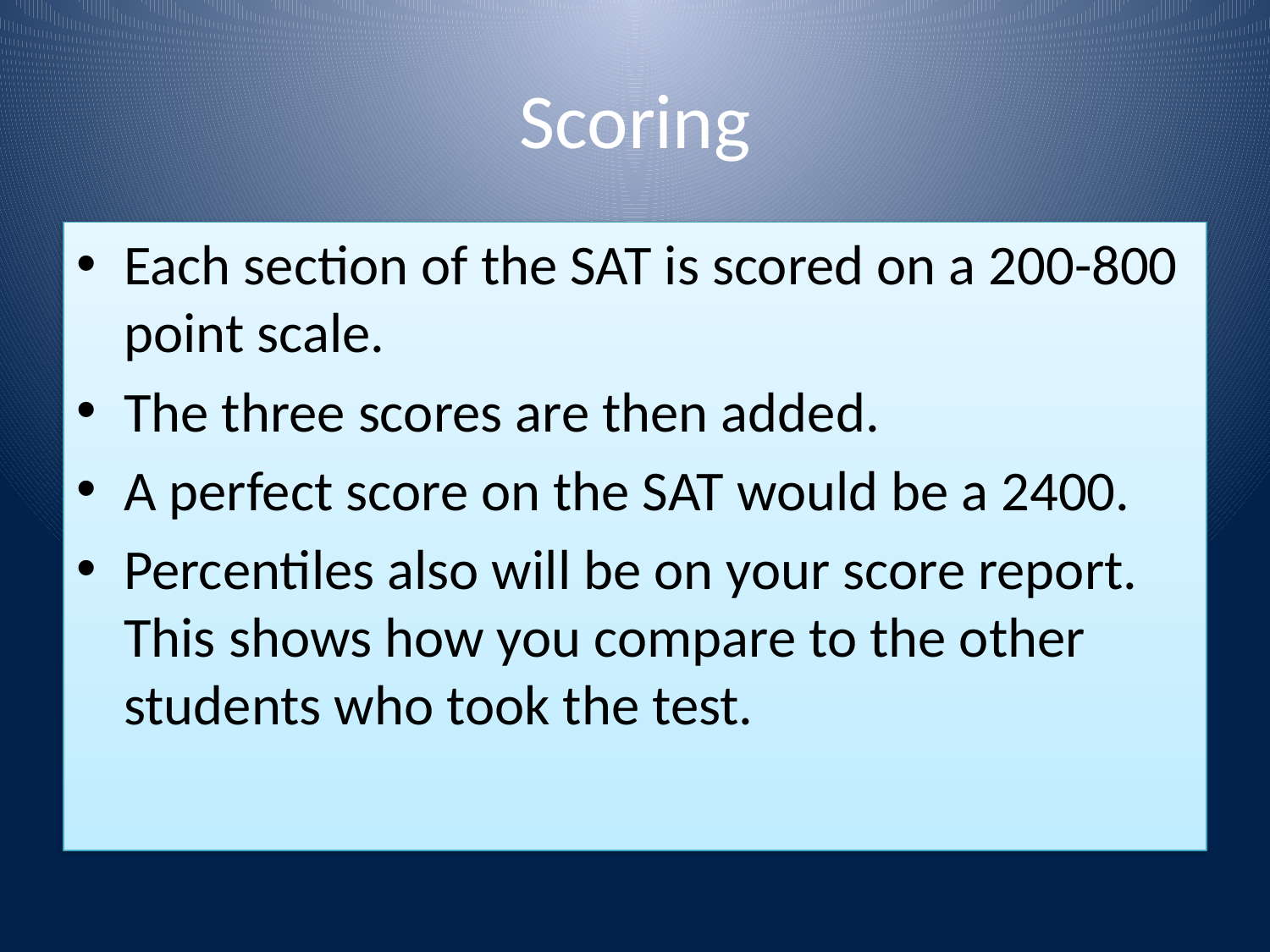

# Scoring
Each section of the SAT is scored on a 200-800 point scale.
The three scores are then added.
A perfect score on the SAT would be a 2400.
Percentiles also will be on your score report.  This shows how you compare to the other students who took the test.